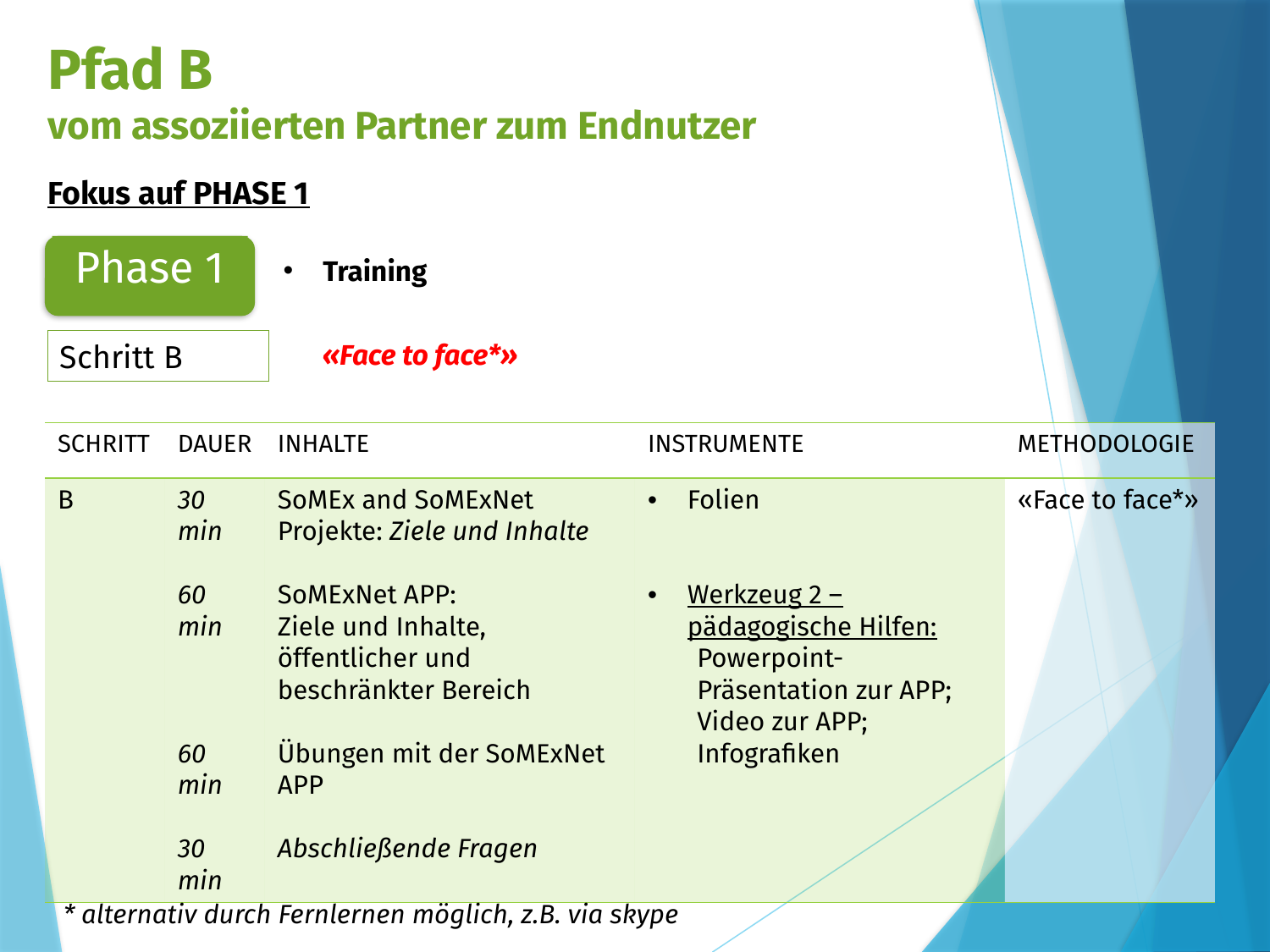

# Pfad B vom assoziierten Partner zum Endnutzer
Fokus auf PHASE 1

Training

Phase 1
Schritt B
«Face to face*»
| SCHRITT | DAUER | INHALTE | INSTRUMENTE | METHODOLOGIE |
| --- | --- | --- | --- | --- |
| B | 30 min 60 min 60 min 30 min | SoMEx and SoMExNet Projekte: Ziele und Inhalte SoMExNet APP: Ziele und Inhalte, öffentlicher und beschränkter Bereich Übungen mit der SoMExNet APP Abschließende Fragen | Folien Werkzeug 2 – pädagogische Hilfen: Powerpoint-Präsentation zur APP; Video zur APP; Infografiken | «Face to face\*» |
* alternativ durch Fernlernen möglich, z.B. via skype